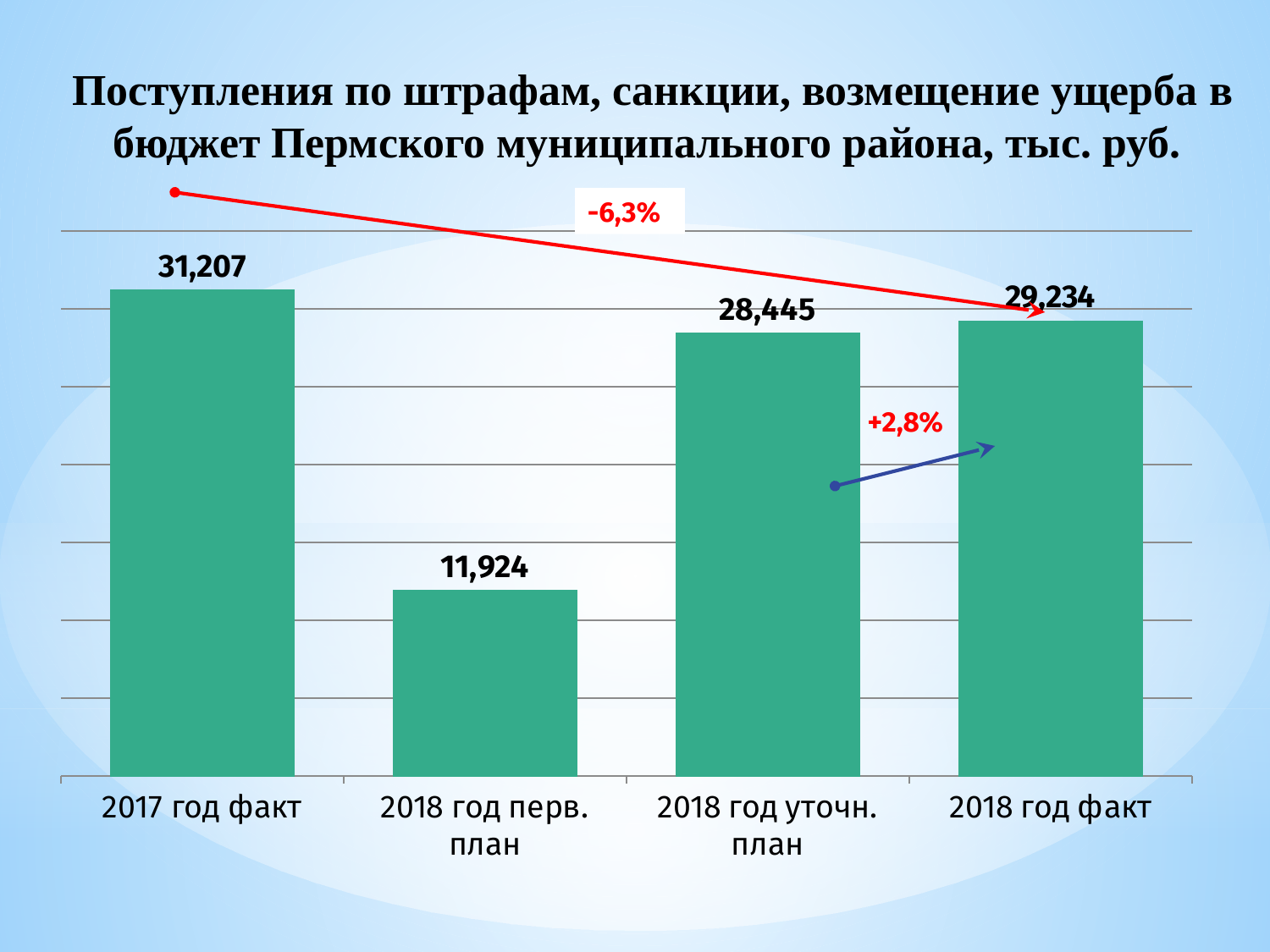

Поступления по штрафам, санкции, возмещение ущерба в бюджет Пермского муниципального района, тыс. руб.
-6,3%

### Chart

| Category | Штрафы, санкции, возмещение ущерба |
|---|---|
| 2017 год факт | 31206.7 |
| 2018 год перв. план | 11924.0 |
| 2018 год уточн. план | 28445.0 |
| 2018 год факт | 29234.0 |